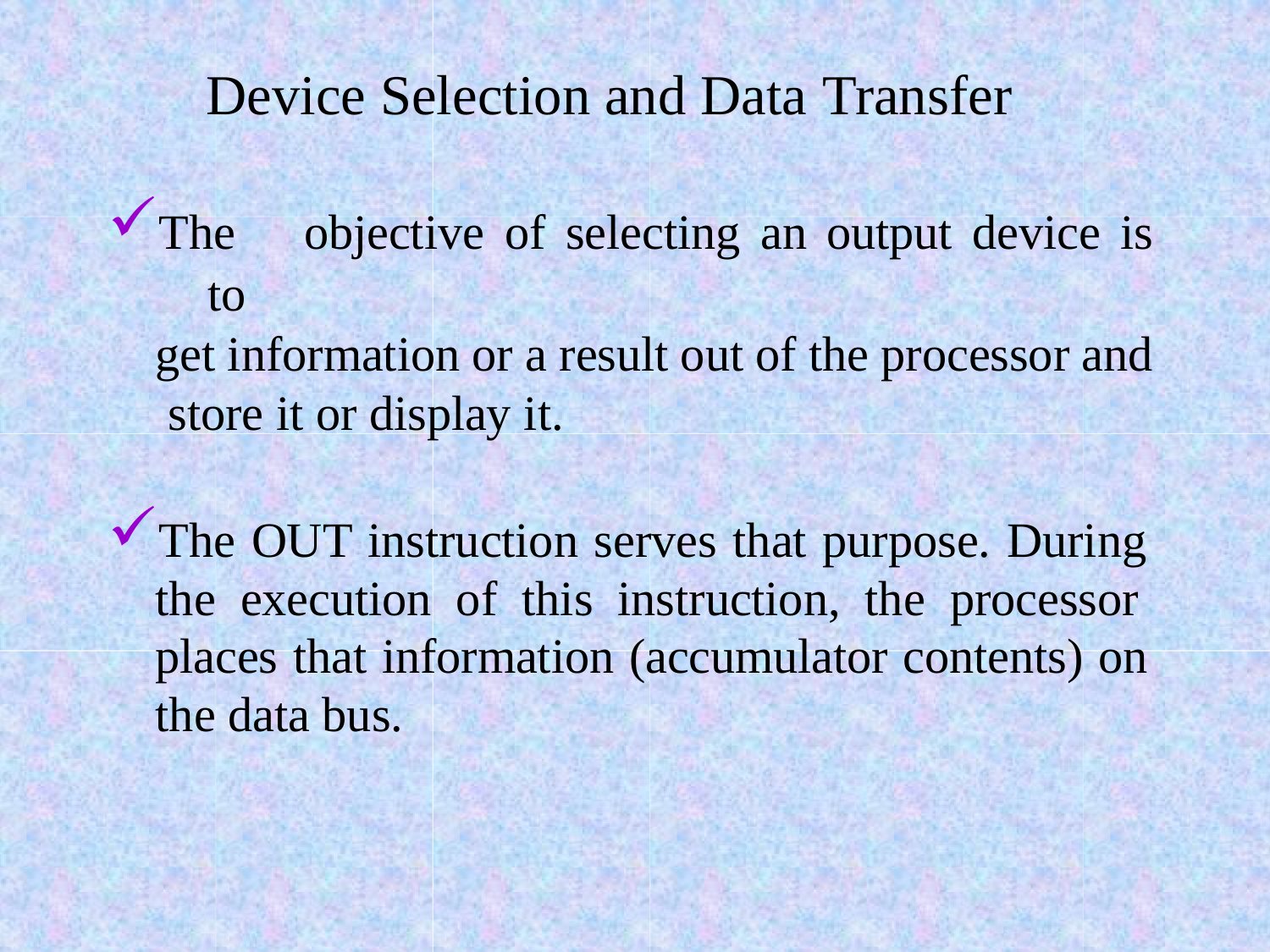

# Device Selection and Data Transfer
The	objective	of	selecting	an	output	device	is	to
get information or a result out of the processor and  store it or display it.

The OUT instruction serves that purpose. During  the execution of this instruction, the processor  places that information (accumulator contents) on  the data bus.